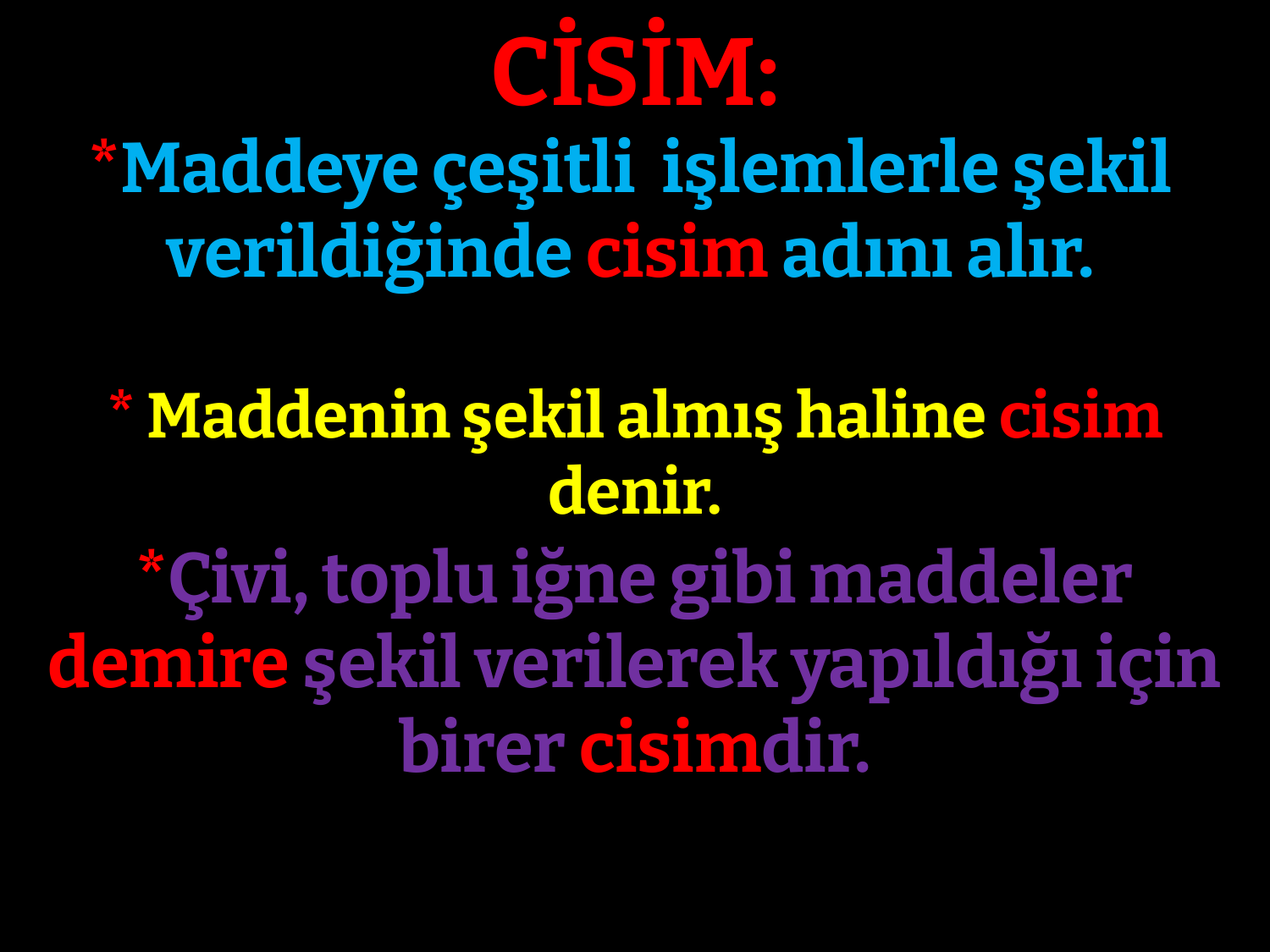

CİSİM:
*Maddeye çeşitli  işlemlerle şekil verildiğinde cisim adını alır.
#
* Maddenin şekil almış haline cisim denir.
*Çivi, toplu iğne gibi maddeler demire şekil verilerek yapıldığı için birer cisimdir.